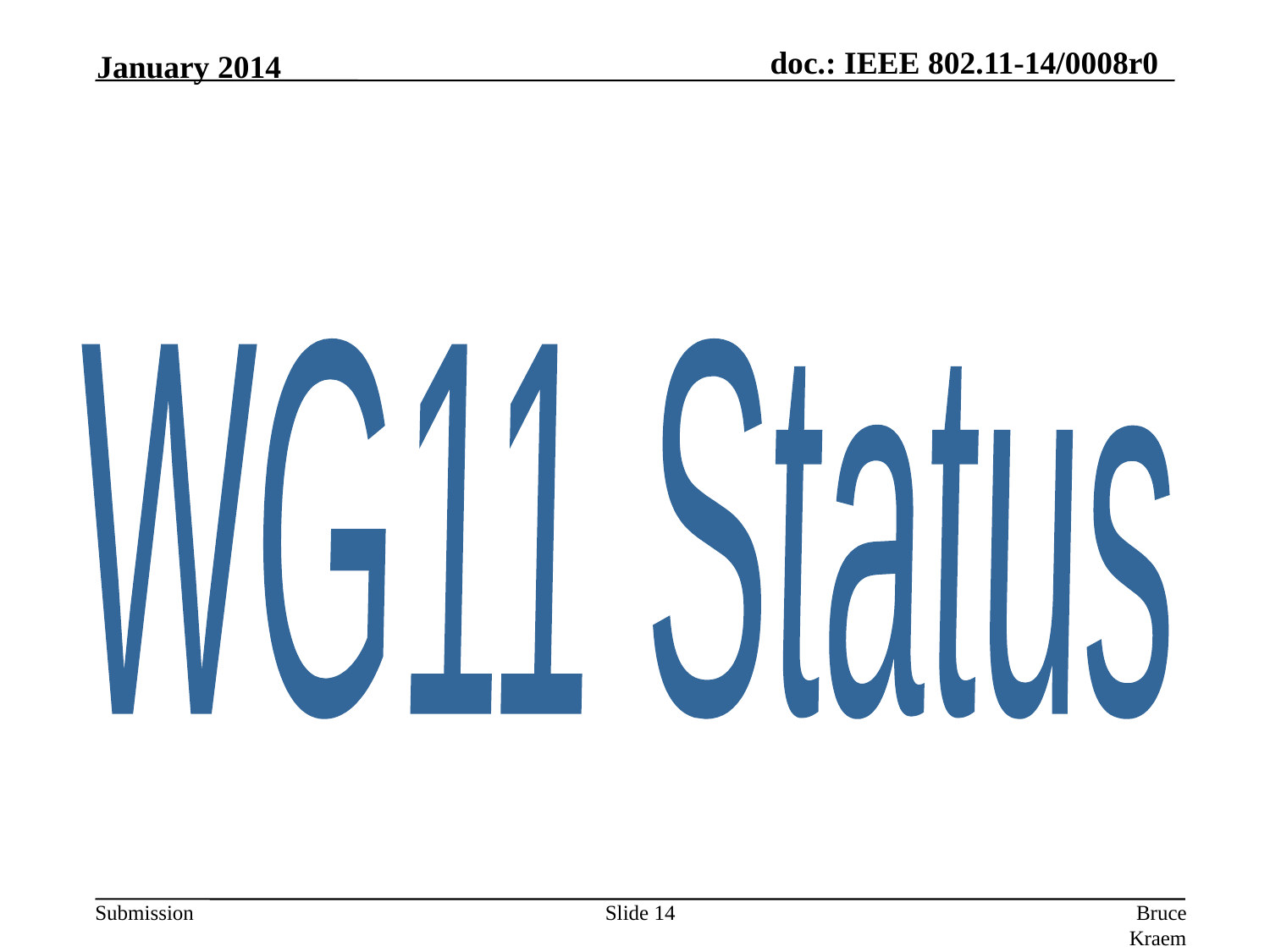

January 2014
WG11 Status
Slide 14
Bruce Kraemer, Marvell